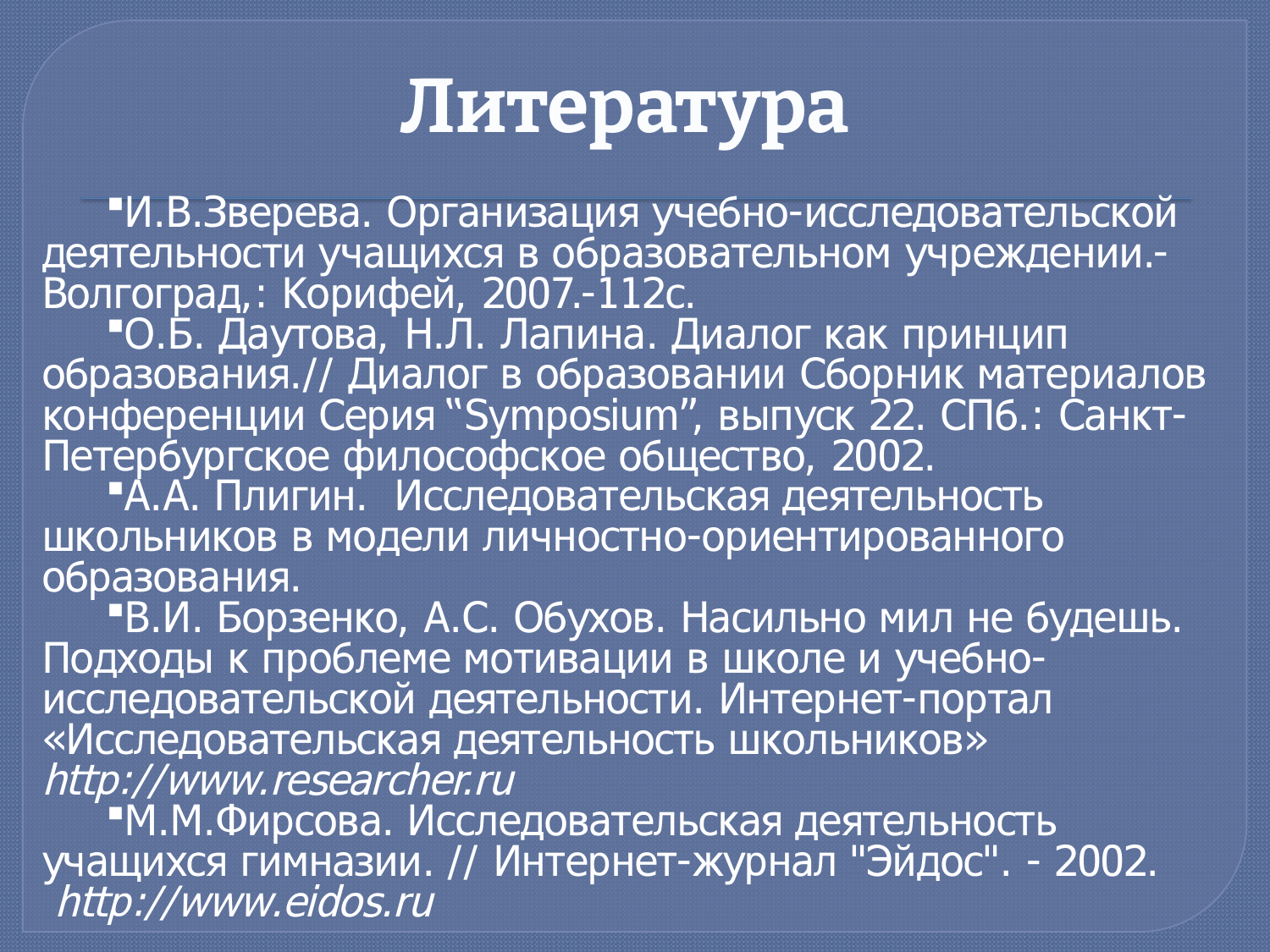

# Литература
И.В.Зверева. Организация учебно-исследовательской деятельности учащихся в образовательном учреждении.- Волгоград,: Корифей, 2007.-112с.
О.Б. Даутова, Н.Л. Лапина. Диалог как принцип образования.// Диалог в образовании Сборник материалов конференции Серия “Symposium”, выпуск 22. СПб.: Санкт-Петербургское философское общество, 2002.
А.А. Плигин.  Исследовательская деятельность школьников в модели личностно-ориентированного образования.
В.И. Борзенко, А.С. Обухов. Насильно мил не будешь. Подходы к проблеме мотивации в школе и учебно-исследовательской деятельности. Интернет-портал «Исследовательская деятельность школьников» http://www.researcher.ru
М.М.Фирсова. Исследовательская деятельность учащихся гимназии. // Интернет-журнал "Эйдос". - 2002.       http://www.eidos.ru